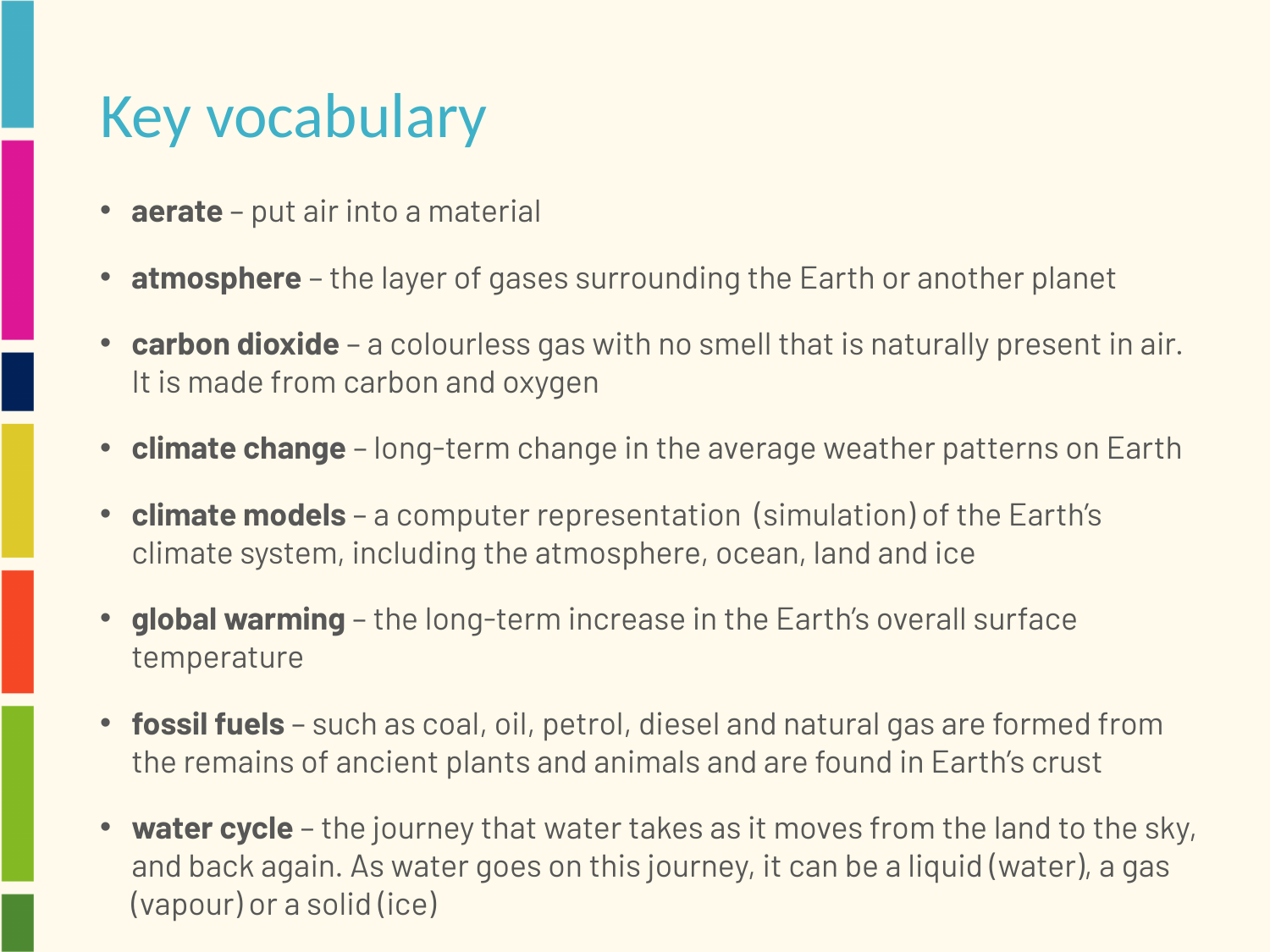

# Key vocabulary
aerate – put air into a material
atmosphere – the layer of gases surrounding the Earth or another planet
carbon dioxide – a colourless gas with no smell that is naturally present in air. It is made from carbon and oxygen
climate change – long-term change in the average weather patterns on Earth
climate models – a computer representation  (simulation) of the Earth’s climate system, including the atmosphere, ocean, land and ice
global warming – the long-term increase in the Earth’s overall surface temperature
fossil fuels – such as coal, oil, petrol, diesel and natural gas are formed from the remains of ancient plants and animals and are found in Earth’s crust
water cycle – the journey that water takes as it moves from the land to the sky, and back again. As water goes on this journey, it can be a liquid (water), a gas (vapour) or a solid (ice)